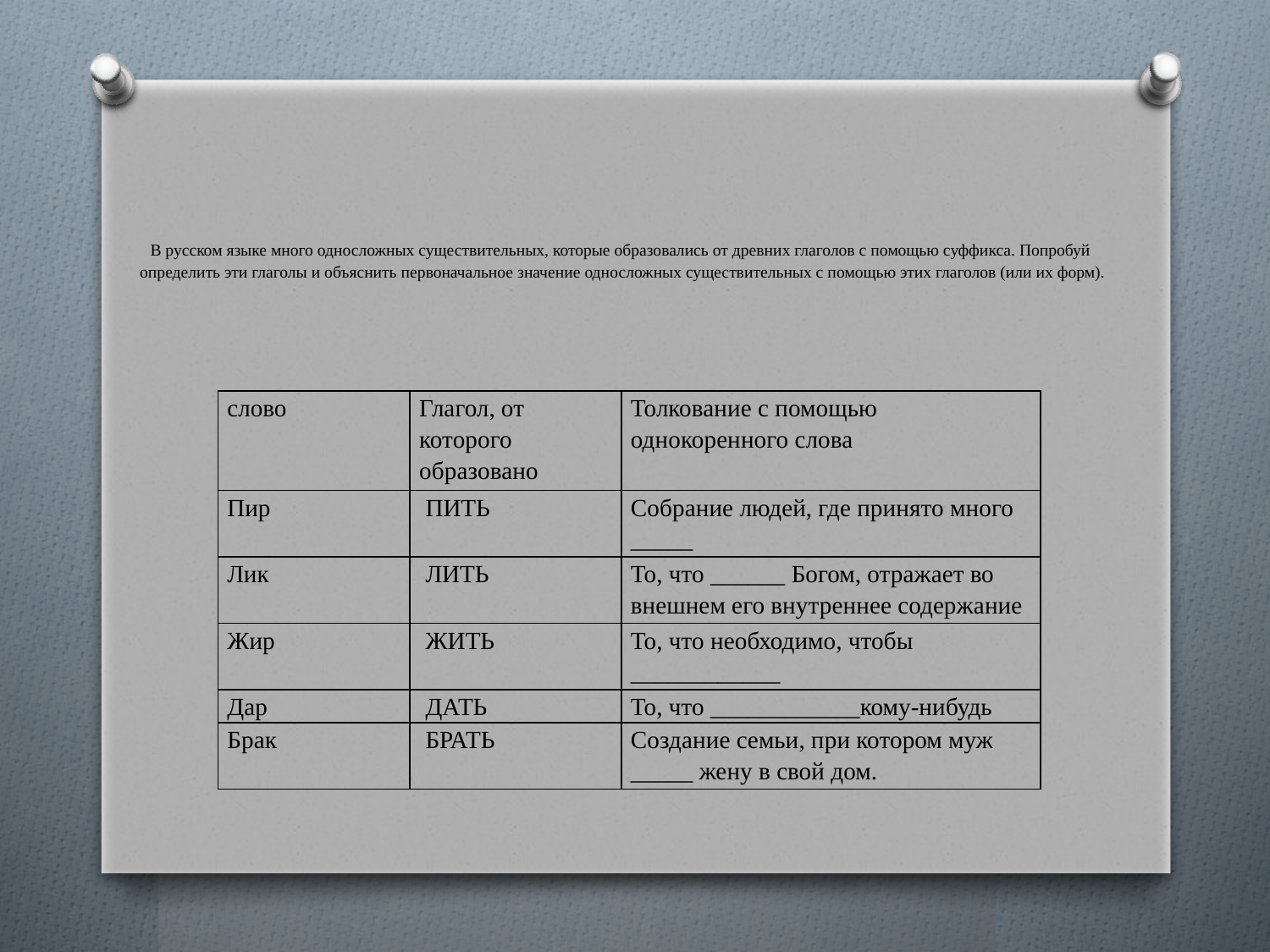

# В русском языке много односложных существительных, которые образовались от древних глаголов с помощью суффикса. Попробуй  определить эти глаголы и объяснить первоначальное значение односложных существительных с помощью этих глаголов (или их форм).
| слово | Глагол, от которого образовано | Толкование с помощью однокоренного слова |
| --- | --- | --- |
| Пир | ПИТЬ | Собрание людей, где принято много \_\_\_\_\_ |
| Лик | ЛИТЬ | То, что \_\_\_\_\_\_ Богом, отражает во внешнем его внутреннее содержание |
| Жир | ЖИТЬ | То, что необходимо, чтобы \_\_\_\_\_\_\_\_\_\_\_\_ |
| Дар | ДАТЬ | То, что \_\_\_\_\_\_\_\_\_\_\_\_кому-нибудь |
| Брак | БРАТЬ | Создание семьи, при котором муж \_\_\_\_\_ жену в свой дом. |